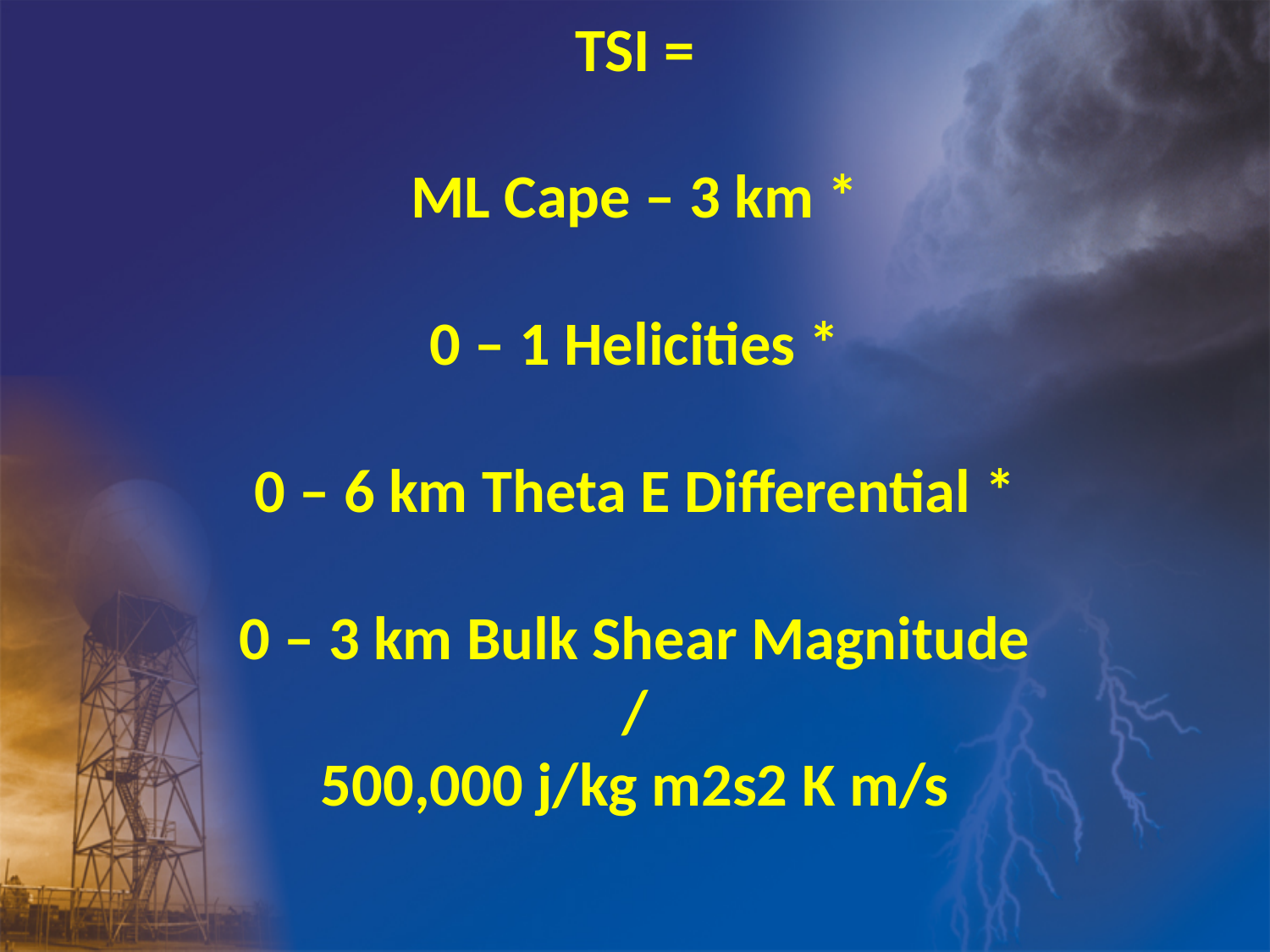

# TSI = ML Cape – 3 km * 0 – 1 Helicities * 0 – 6 km Theta E Differential * 0 – 3 km Bulk Shear Magnitude / 500,000 j/kg m2s2 K m/s